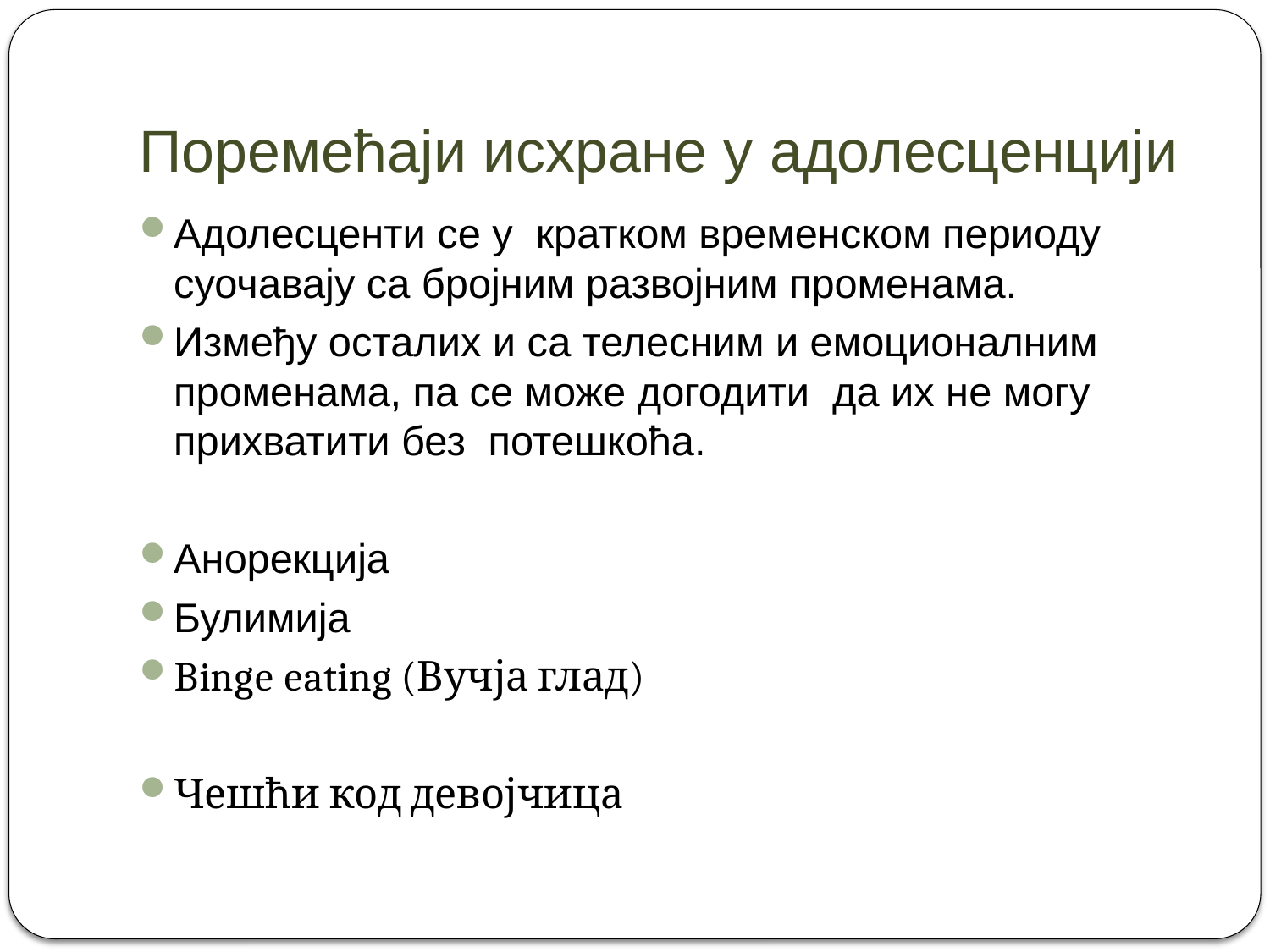

# Поремећаји исхране у адолесценцији
Адолесценти се у  кратком временском периоду суочавају са бројним развојним променама.
Између осталих и са телесним и емоционалним променама, па се може догодити  да их не могу  прихватити без  потешкоћа.

Анорекција
Булимија
Binge eating (Вучја глад)

Чешћи код девојчица